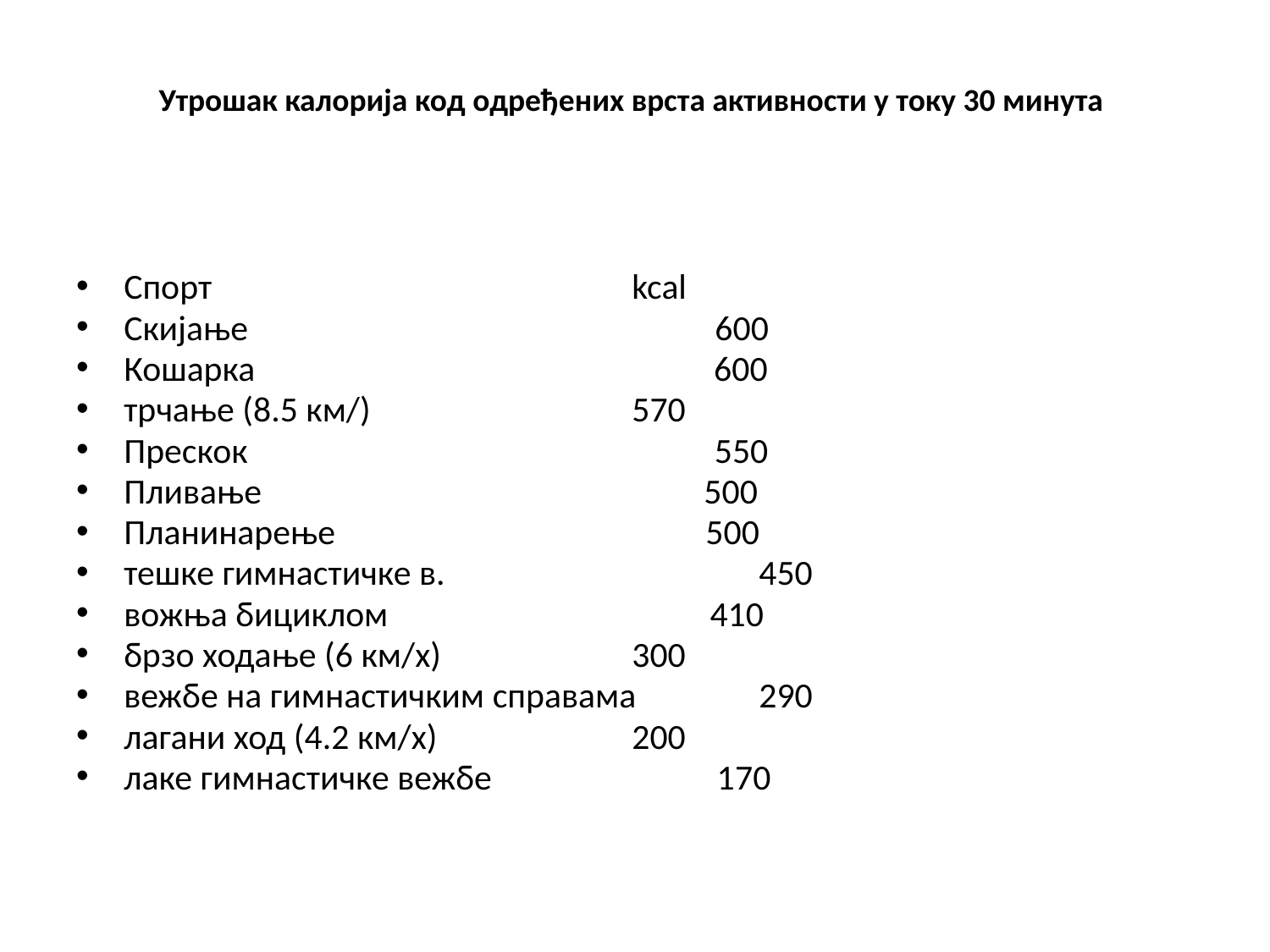

Утрошак калорија код одређених врста активности у току 30 минута
Спорт                                                 	kcal
Скијање                                                          600
Кошарка                                                         600
трчање (8.5 км/)                               	570
Прескок                                                          550
Пливање                                                       500
Планинарење                                              500
тешке гимнастичке в.                        	450
вожња бициклом                                        410
брзо ходање (6 км/х)                    	300
вежбе на гимнастичким справама  	290
лагани ход (4.2 км/х)                       	200
лаке гимнастичке вежбе                            170